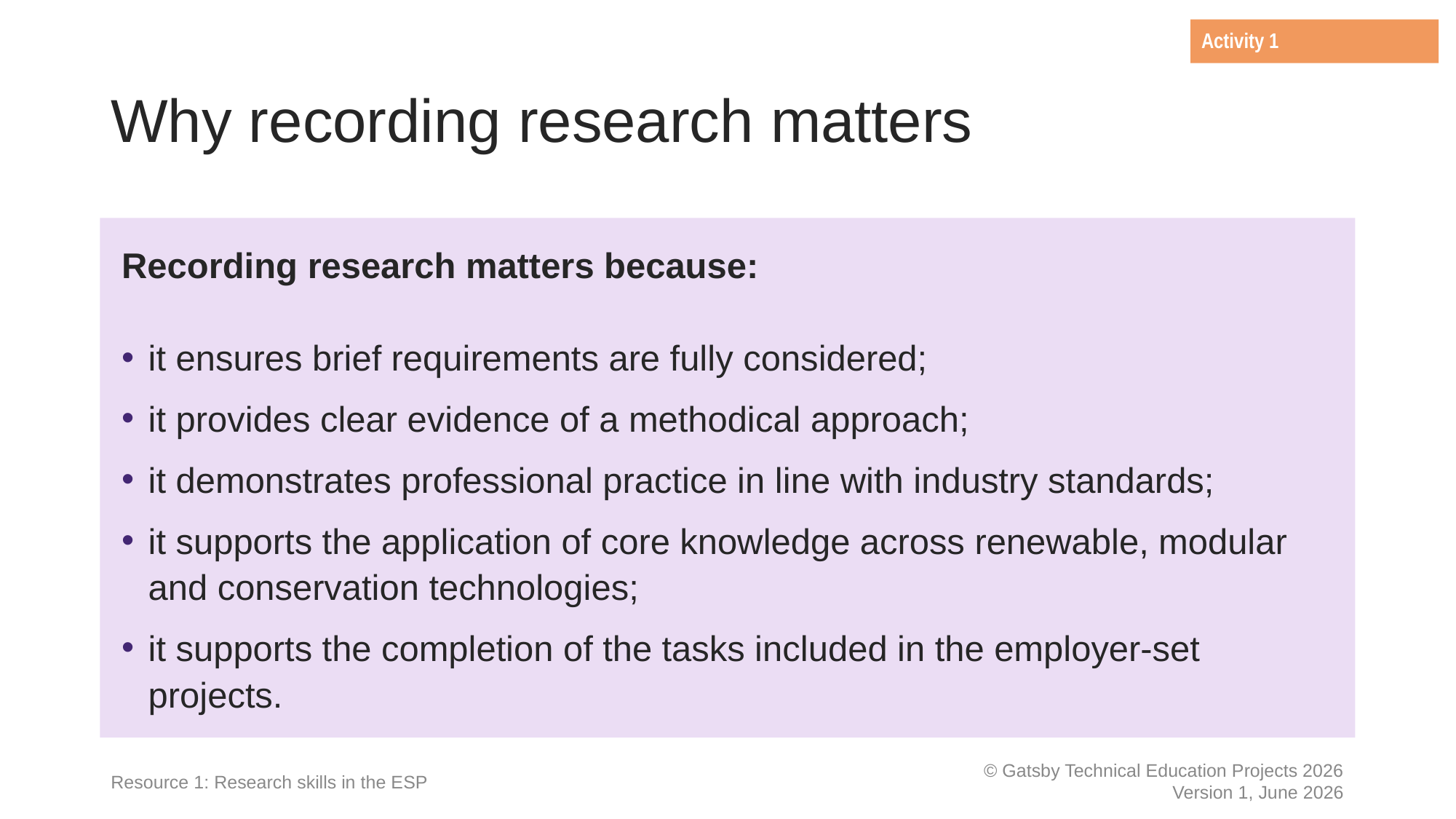

Activity 1
# Why recording research matters
Recording research matters because:

it ensures brief requirements are fully considered;
it provides clear evidence of a methodical approach;
it demonstrates professional practice in line with industry standards;
it supports the application of core knowledge across renewable, modular and conservation technologies;
it supports the completion of the tasks included in the employer-set projects.
Resource 1: Research skills in the ESP